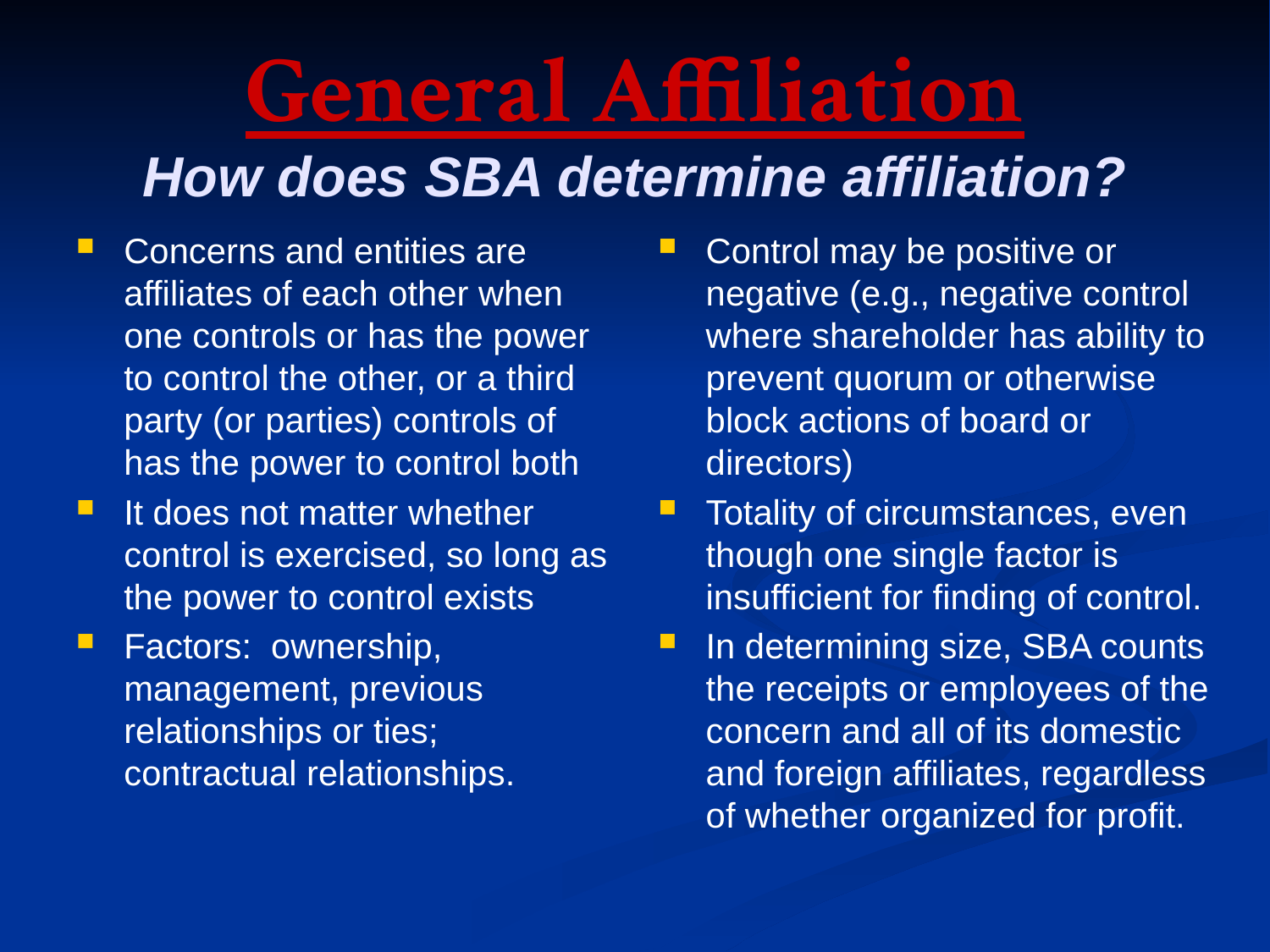

# General Affiliation How does SBA determine affiliation?
Concerns and entities are affiliates of each other when one controls or has the power to control the other, or a third party (or parties) controls of has the power to control both
It does not matter whether control is exercised, so long as the power to control exists
Factors:  ownership, management, previous relationships or ties; contractual relationships.

Control may be positive or negative (e.g., negative control where shareholder has ability to prevent quorum or otherwise block actions of board or directors)
Totality of circumstances, even though one single factor is insufficient for finding of control.
In determining size, SBA counts the receipts or employees of the concern and all of its domestic and foreign affiliates, regardless of whether organized for profit.